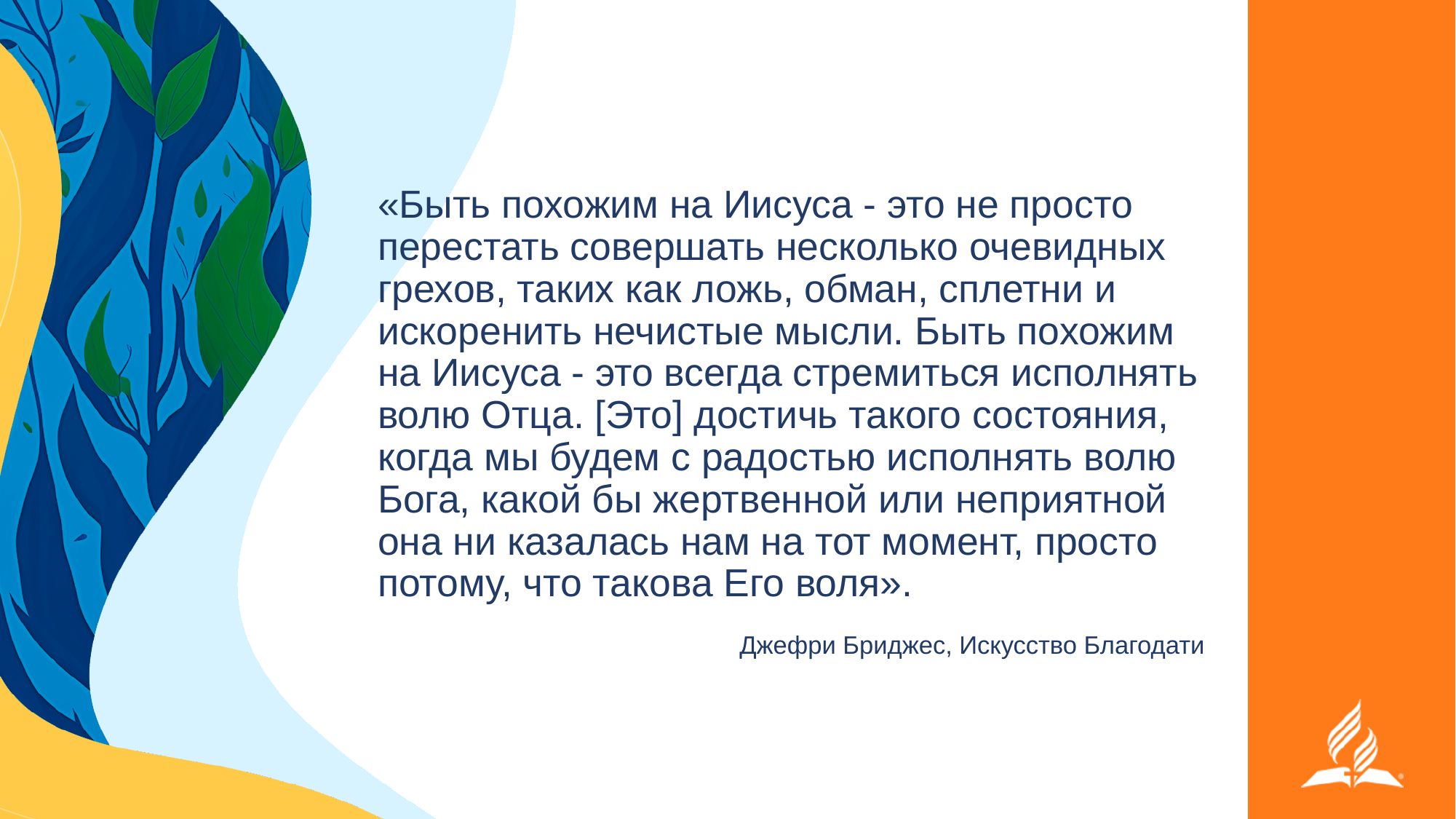

«Быть похожим на Иисуса - это не просто перестать совершать несколько очевидных грехов, таких как ложь, обман, сплетни и искоренить нечистые мысли. Быть похожим на Иисуса - это всегда стремиться исполнять волю Отца. [Это] достичь такого состояния, когда мы будем с радостью исполнять волю Бога, какой бы жертвенной или неприятной она ни казалась нам на тот момент, просто потому, что такова Его воля».

Джефри Бриджес, Искусство Благодати